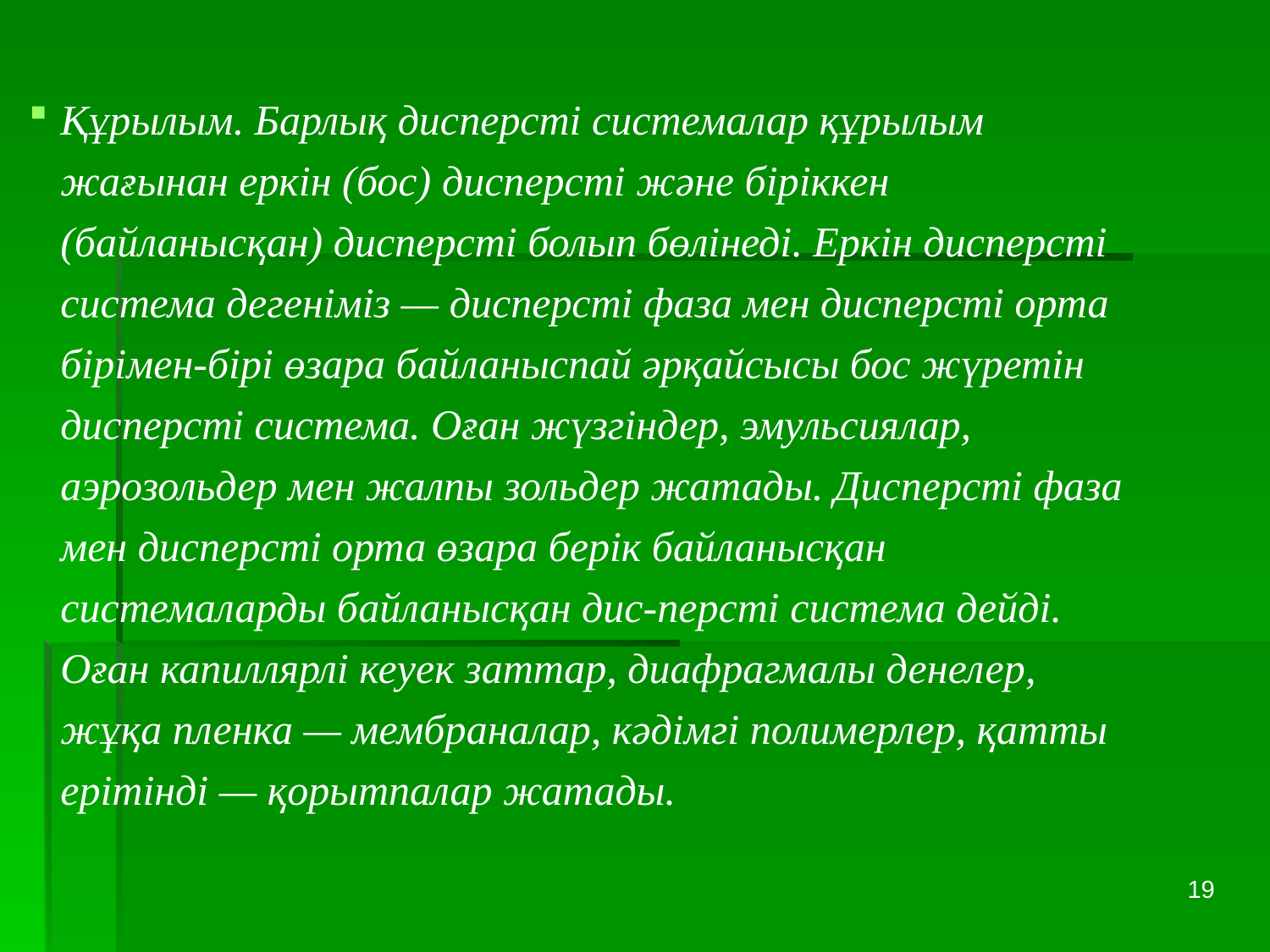

Құрылым. Барлық дисперсті системалар құрылым жағынан еркін (бос) дисперсті және біріккен (байланысқан) дисперсті болып бөлінеді. Еркін дисперсті система дегеніміз — дисперсті фаза мен дисперсті орта бірімен-бірі өзара байланыспай әрқайсысы бос жүретін дисперсті система. Оған жүзгіндер, эмульсиялар, аэрозольдер мен жалпы зольдер жатады. Дисперсті фаза мен дисперсті орта өзара берік байланысқан системаларды байланысқан дис-персті система дейді. Оған капиллярлі кеуек заттар, диафрагмалы денелер, жұқа пленка — мембраналар, кәдімгі полимерлер, қатты ерітінді — қорытпалар жатады.

19